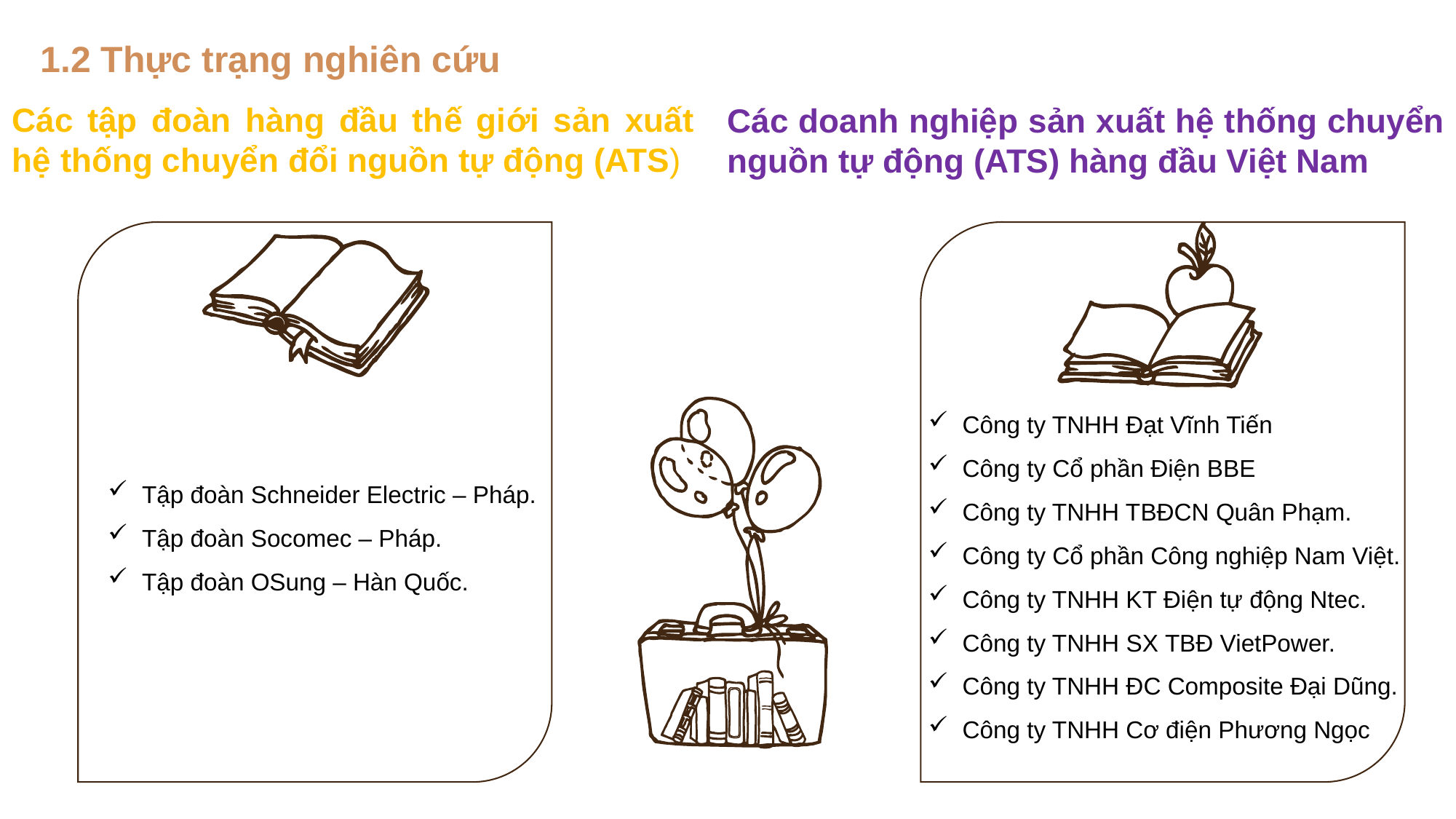

1.2 Thực trạng nghiên cứu
Các tập đoàn hàng đầu thế giới sản xuất hệ thống chuyển đổi nguồn tự động (ATS)
Các doanh nghiệp sản xuất hệ thống chuyển nguồn tự động (ATS) hàng đầu Việt Nam

Công ty TNHH Đạt Vĩnh Tiến
Công ty Cổ phần Điện BBE
Công ty TNHH TBĐCN Quân Phạm.
Công ty Cổ phần Công nghiệp Nam Việt.
Công ty TNHH KT Điện tự động Ntec.
Công ty TNHH SX TBĐ VietPower.
Công ty TNHH ĐC Composite Đại Dũng.
Công ty TNHH Cơ điện Phương Ngọc

Tập đoàn Schneider Electric – Pháp.
Tập đoàn Socomec – Pháp.
Tập đoàn OSung – Hàn Quốc.